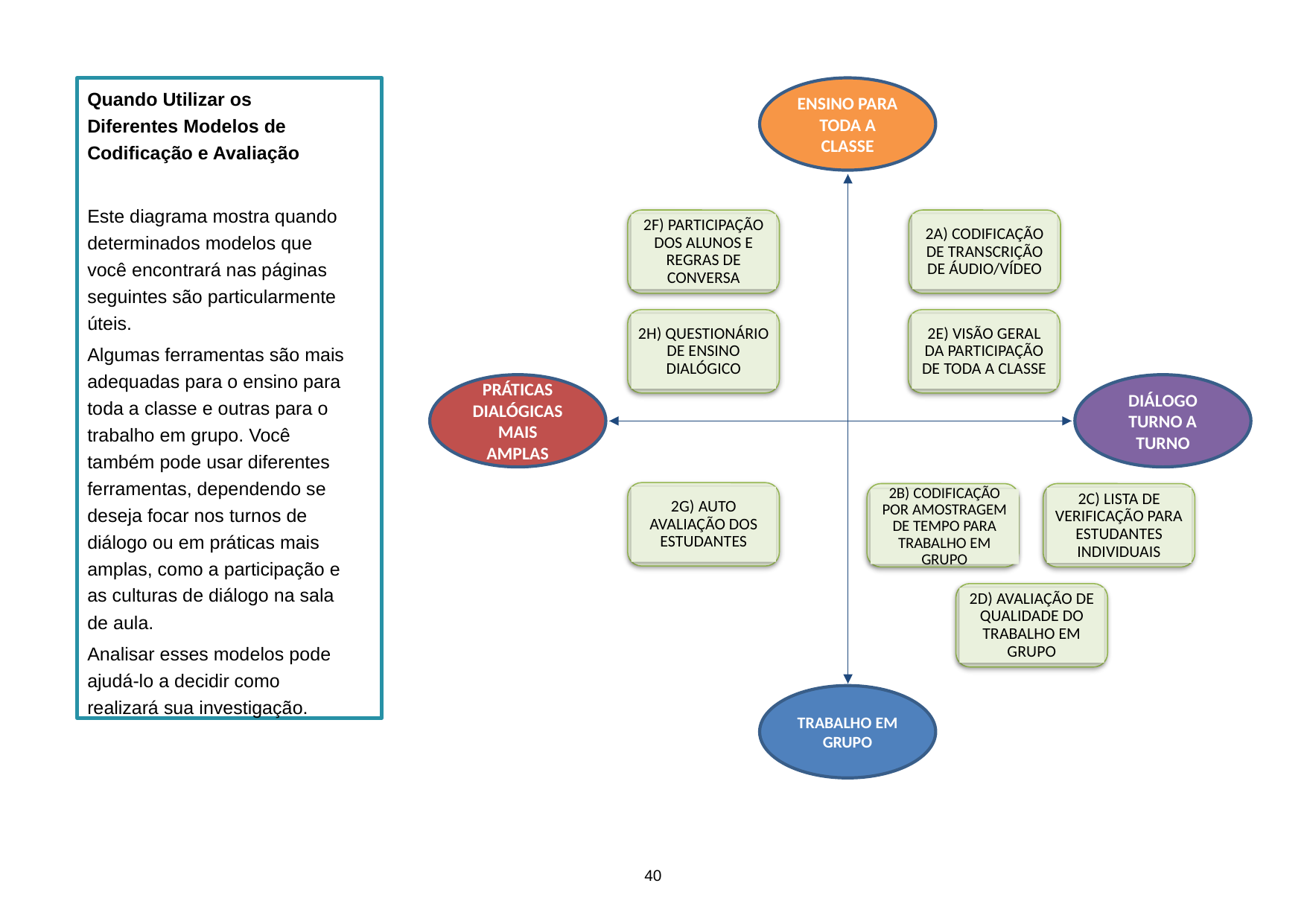

Quando Utilizar os Diferentes Modelos de Codificação e Avaliação

Este diagrama mostra quando determinados modelos que você encontrará nas páginas seguintes são particularmente úteis.
Algumas ferramentas são mais adequadas para o ensino para toda a classe e outras para o trabalho em grupo. Você também pode usar diferentes ferramentas, dependendo se deseja focar nos turnos de diálogo ou em práticas mais amplas, como a participação e as culturas de diálogo na sala de aula.
Analisar esses modelos pode ajudá-lo a decidir como realizará sua investigação.
ENSINO PARA TODA A CLASSE

2F) PARTICIPAÇÃO DOS ALUNOS E REGRAS DE CONVERSA

2A) CODIFICAÇÃO DE TRANSCRIÇÃO DE ÁUDIO/VÍDEO

2H) QUESTIONÁRIO DE ENSINO DIALÓGICO

2E) VISÃO GERAL DA PARTICIPAÇÃO DE TODA A CLASSE
PRÁTICAS DIALÓGICAS MAIS AMPLAS
DIÁLOGO TURNO A TURNO

2G) AUTO AVALIAÇÃO DOS ESTUDANTES

2B) CODIFICAÇÃO POR AMOSTRAGEM DE TEMPO PARA TRABALHO EM GRUPO

2C) LISTA DE VERIFICAÇÃO PARA ESTUDANTES INDIVIDUAIS

2D) AVALIAÇÃO DE QUALIDADE DO TRABALHO EM GRUPO
TRABALHO EM GRUPO
40